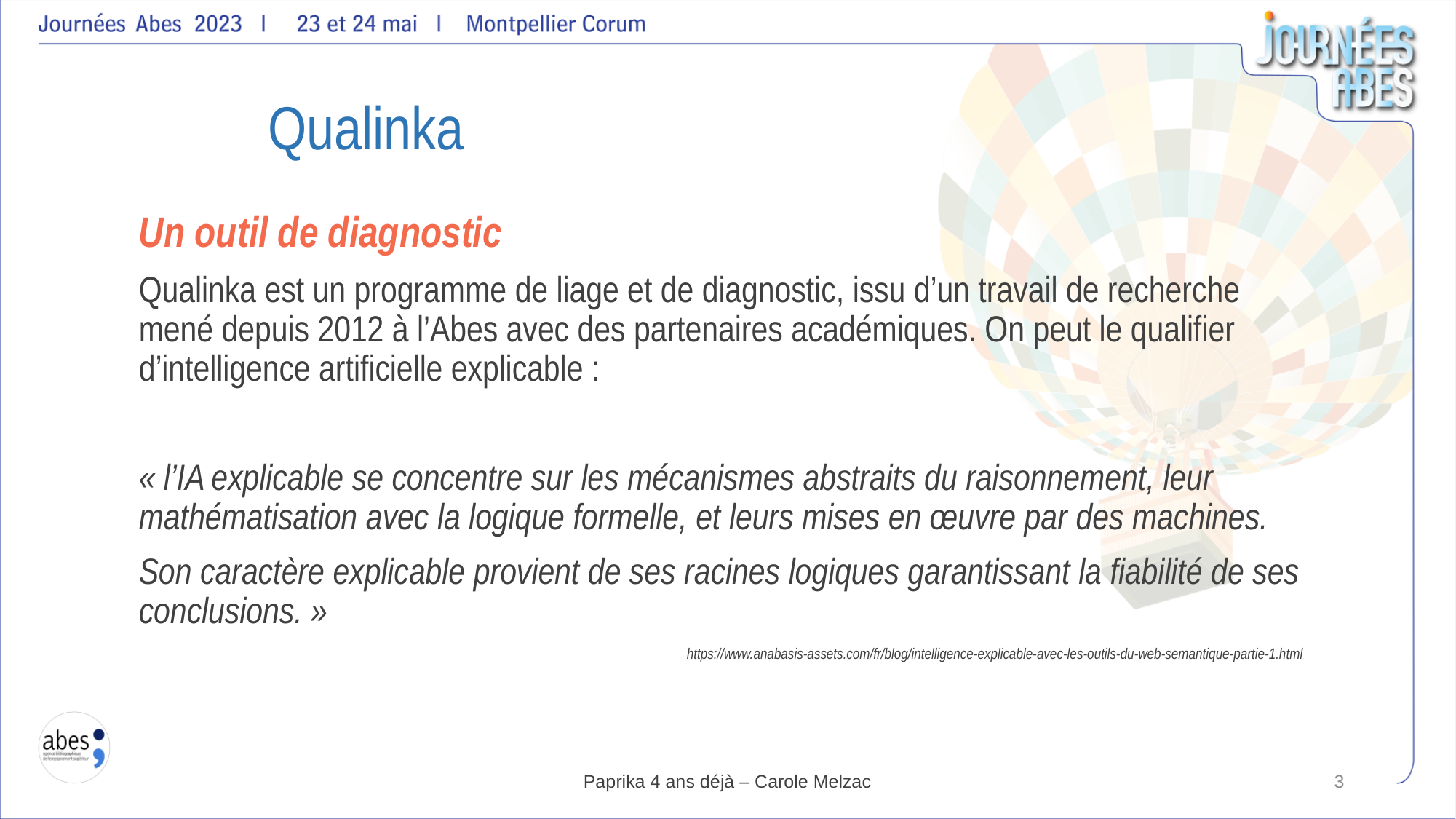

Qualinka
Un outil de diagnostic
Qualinka est un programme de liage et de diagnostic, issu d’un travail de recherche mené depuis 2012 à l’Abes avec des partenaires académiques. On peut le qualifier d’intelligence artificielle explicable :

« l’IA explicable se concentre sur les mécanismes abstraits du raisonnement, leur mathématisation avec la logique formelle, et leurs mises en œuvre par des machines.
Son caractère explicable provient de ses racines logiques garantissant la fiabilité de ses conclusions. »
https://www.anabasis-assets.com/fr/blog/intelligence-explicable-avec-les-outils-du-web-semantique-partie-1.html

Paprika 4 ans déjà – Carole Melzac
3